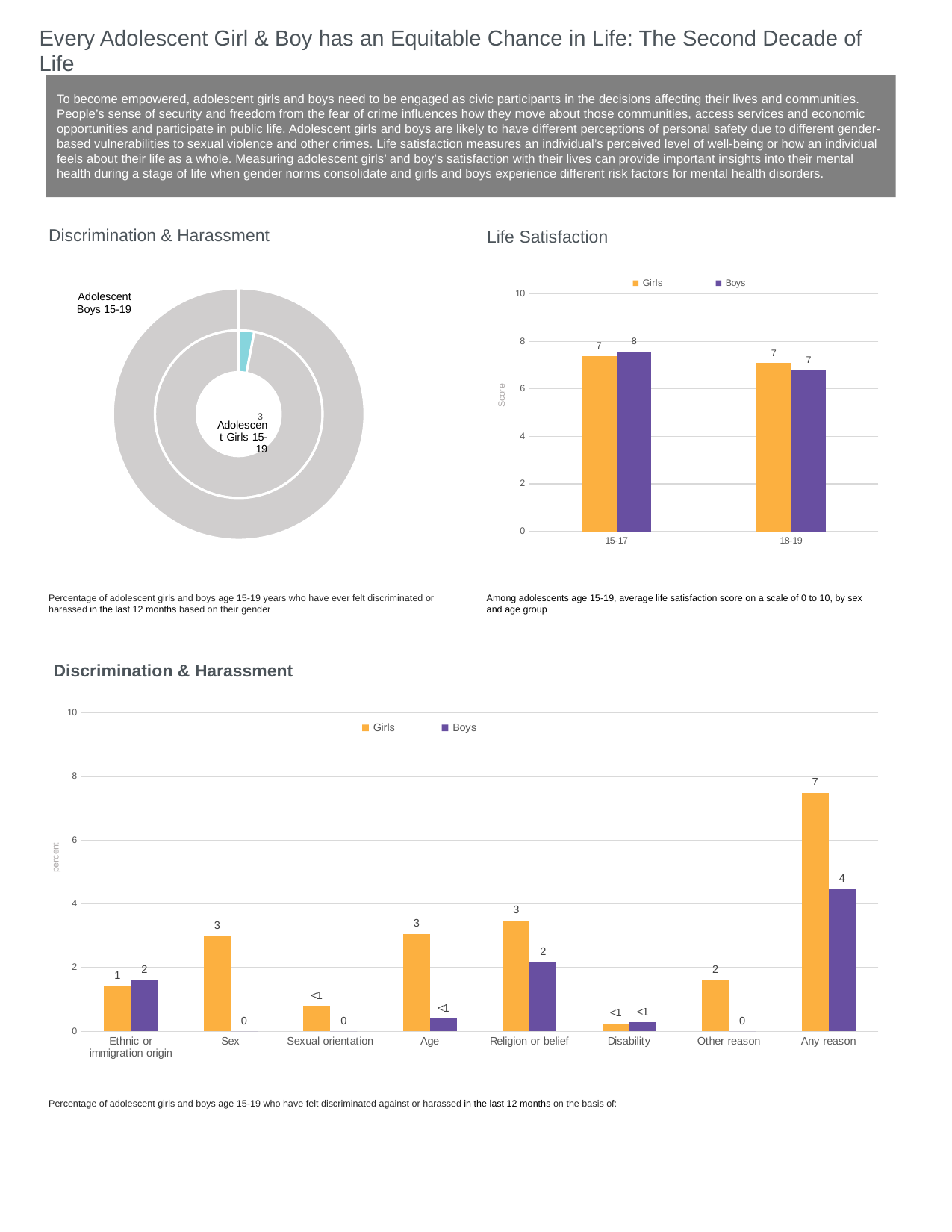

Every Adolescent Girl & Boy has an Equitable Chance in Life: The Second Decade of Life
To become empowered, adolescent girls and boys need to be engaged as civic participants in the decisions affecting their lives and communities. People’s sense of security and freedom from the fear of crime influences how they move about those communities, access services and economic opportunities and participate in public life. Adolescent girls and boys are likely to have different perceptions of personal safety due to different gender-based vulnerabilities to sexual violence and other crimes. Life satisfaction measures an individual’s perceived level of well-being or how an individual feels about their life as a whole. Measuring adolescent girls’ and boy’s satisfaction with their lives can provide important insights into their mental health during a stage of life when gender norms consolidate and girls and boys experience different risk factors for mental health disorders.
Discrimination & Harassment
Life Satisfaction

### Chart

| Category | Girls | Boys |
|---|---|---|
| 15-17 | 7.390563426188997 | 7.5762934829684525 |
| 18-19 | 7.087068771532437 | 6.813781151436363 |

### Chart

| Category | Girls 15-19 | Boys 15-19 |
|---|---|---|
| Yes | 2.9928845094511023 | 0.0 |
| No | 97.0071154905489 | 100.0 |
Adolescent Boys 15-19
Among adolescents age 15-19, average life satisfaction score on a scale of 0 to 10, by sex and age group
Percentage of adolescent girls and boys age 15-19 years who have ever felt discriminated or harassed in the last 12 months based on their gender
 Discrimination & Harassment

### Chart

| Category | Girls | Boys |
|---|---|---|
| Ethnic or immigration origin | 1.4148910261082202 | 1.6162222461581766 |
| Sex | 2.9928845094511023 | 0.0 |
| Sexual orientation | 0.792119350245385 | 0.0 |
| Age | 3.056150959555462 | 0.3930509486182451 |
| Religion or belief | 3.4814792694830685 | 2.1807378886208104 |
| Disability | 0.23933498947725873 | 0.2779380215220766 |
| Other reason | 1.5958549025057132 | 0.0 |
| Any reason | 7.495211486772565 | 4.467949104919303 |
Percentage of adolescent girls and boys age 15-19 who have felt discriminated against or harassed in the last 12 months on the basis of: